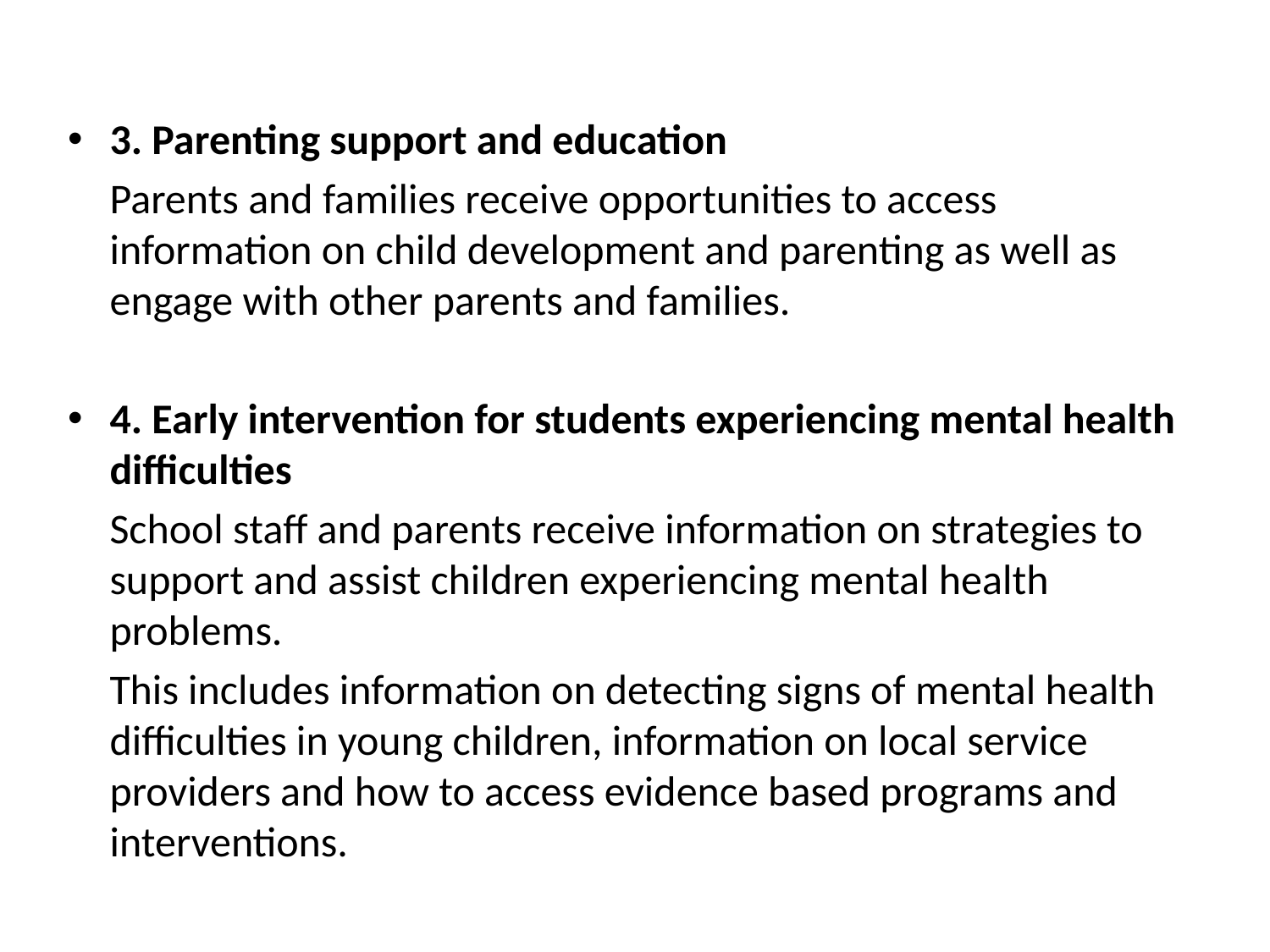

3. Parenting support and education
	Parents and families receive opportunities to access information on child development and parenting as well as engage with other parents and families.

4. Early intervention for students experiencing mental health difficulties
	School staff and parents receive information on strategies to support and assist children experiencing mental health problems.
	This includes information on detecting signs of mental health difficulties in young children, information on local service providers and how to access evidence based programs and interventions.